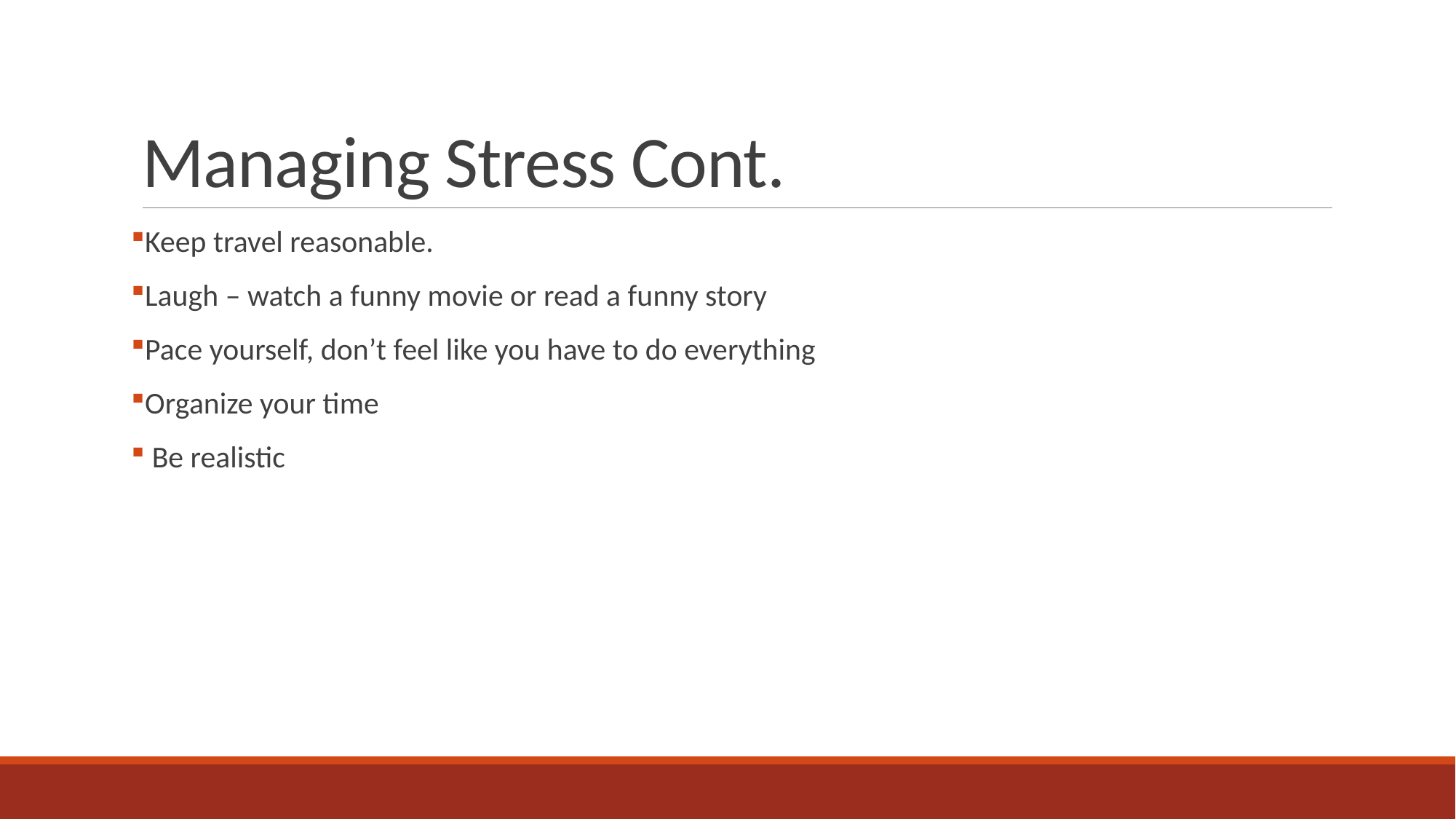

# Managing Stress Cont.
Keep travel reasonable.
Laugh – watch a funny movie or read a funny story
Pace yourself, don’t feel like you have to do everything
Organize your time
 Be realistic